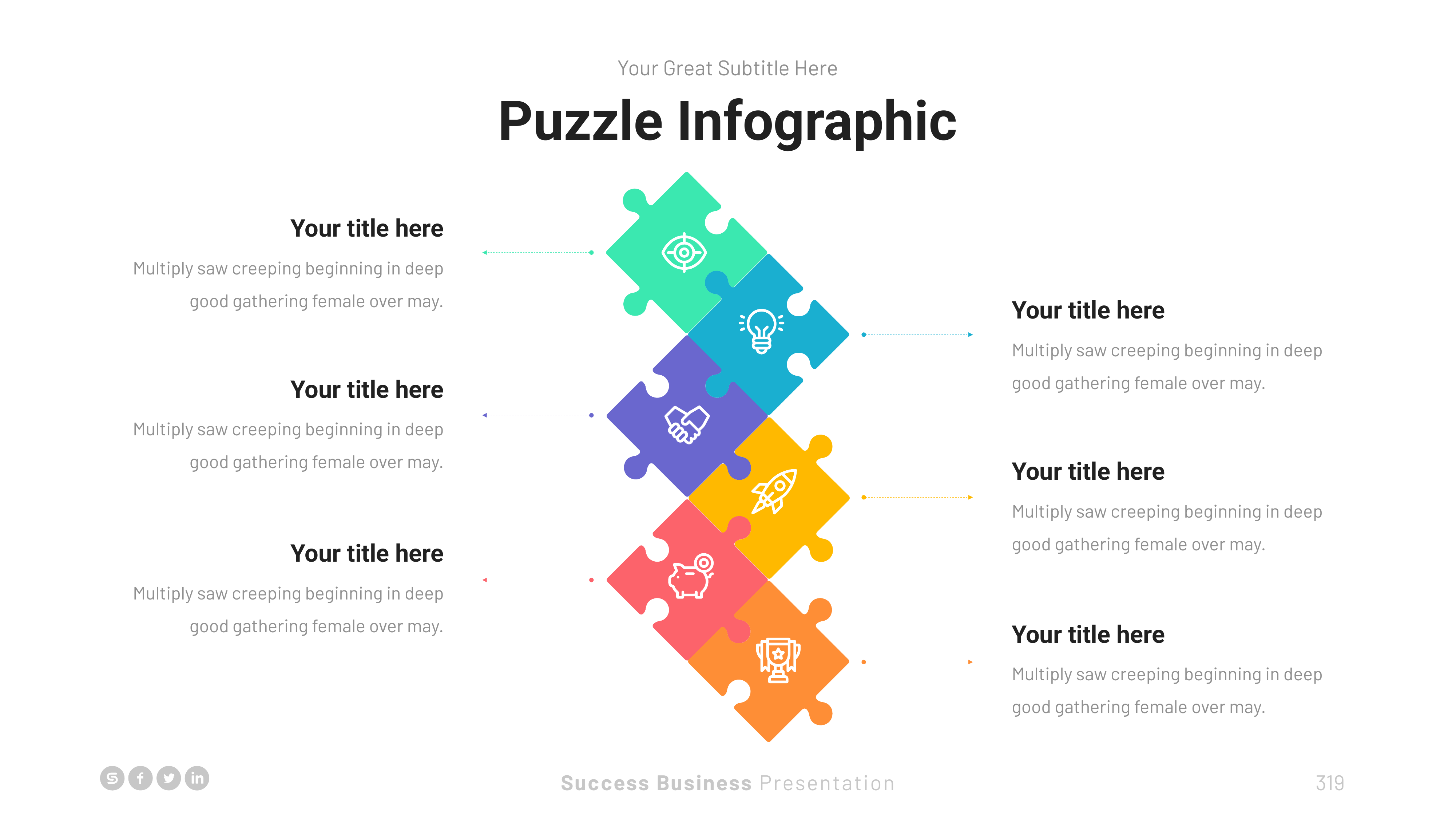

Your Great Subtitle Here
Puzzle Infographic

Your title here
Multiply saw creeping beginning in deep good gathering female over may.

Your title here
Multiply saw creeping beginning in deep good gathering female over may.

Your title here
Multiply saw creeping beginning in deep good gathering female over may.

Your title here
Multiply saw creeping beginning in deep good gathering female over may.

Your title here
Multiply saw creeping beginning in deep good gathering female over may.

Your title here
Multiply saw creeping beginning in deep good gathering female over may.